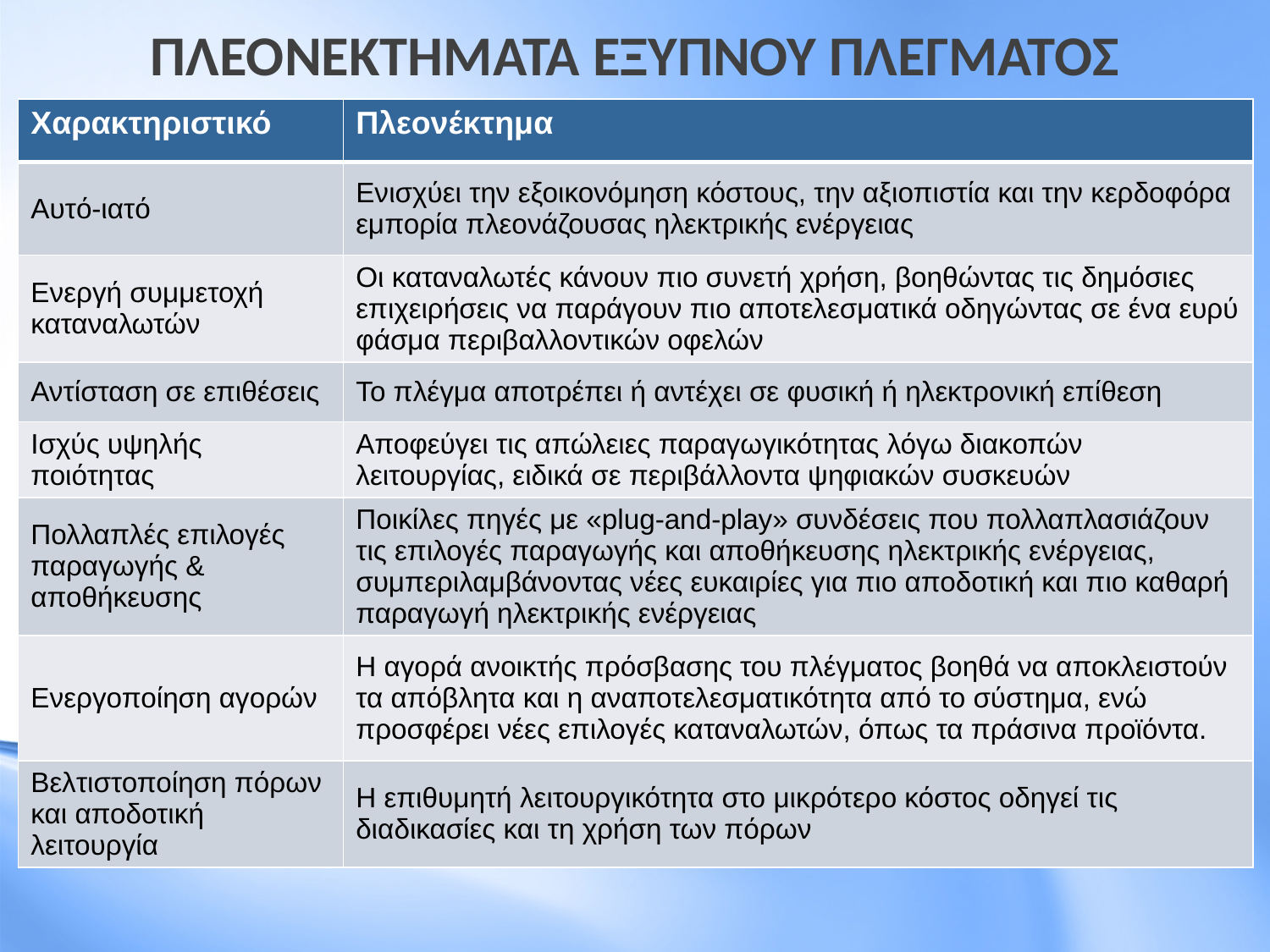

# ΠΛΕΟΝΕΚΤΗΜΑΤΑ ΕΞΥΠΝΟΥ ΠΛΕΓΜΑΤΟΣ
| Χαρακτηριστικό | Πλεονέκτημα |
| --- | --- |
| Αυτό-ιατό | Ενισχύει την εξοικονόμηση κόστους, την αξιοπιστία και την κερδοφόρα εμπορία πλεονάζουσας ηλεκτρικής ενέργειας |
| Ενεργή συμμετοχή καταναλωτών | Οι καταναλωτές κάνουν πιο συνετή χρήση, βοηθώντας τις δημόσιες επιχειρήσεις να παράγουν πιο αποτελεσματικά οδηγώντας σε ένα ευρύ φάσμα περιβαλλοντικών οφελών |
| Αντίσταση σε επιθέσεις | Το πλέγμα αποτρέπει ή αντέχει σε φυσική ή ηλεκτρονική επίθεση |
| Ισχύς υψηλής ποιότητας | Αποφεύγει τις απώλειες παραγωγικότητας λόγω διακοπών λειτουργίας, ειδικά σε περιβάλλοντα ψηφιακών συσκευών |
| Πολλαπλές επιλογές παραγωγής & αποθήκευσης | Ποικίλες πηγές με «plug-and-play» συνδέσεις που πολλαπλασιάζουν τις επιλογές παραγωγής και αποθήκευσης ηλεκτρικής ενέργειας, συμπεριλαμβάνοντας νέες ευκαιρίες για πιο αποδοτική και πιο καθαρή παραγωγή ηλεκτρικής ενέργειας |
| Ενεργοποίηση αγορών | Η αγορά ανοικτής πρόσβασης του πλέγματος βοηθά να αποκλειστούν τα απόβλητα και η αναποτελεσματικότητα από το σύστημα, ενώ προσφέρει νέες επιλογές καταναλωτών, όπως τα πράσινα προϊόντα. |
| Βελτιστοποίηση πόρων και αποδοτική λειτουργία | Η επιθυμητή λειτουργικότητα στο μικρότερο κόστος οδηγεί τις διαδικασίες και τη χρήση των πόρων |